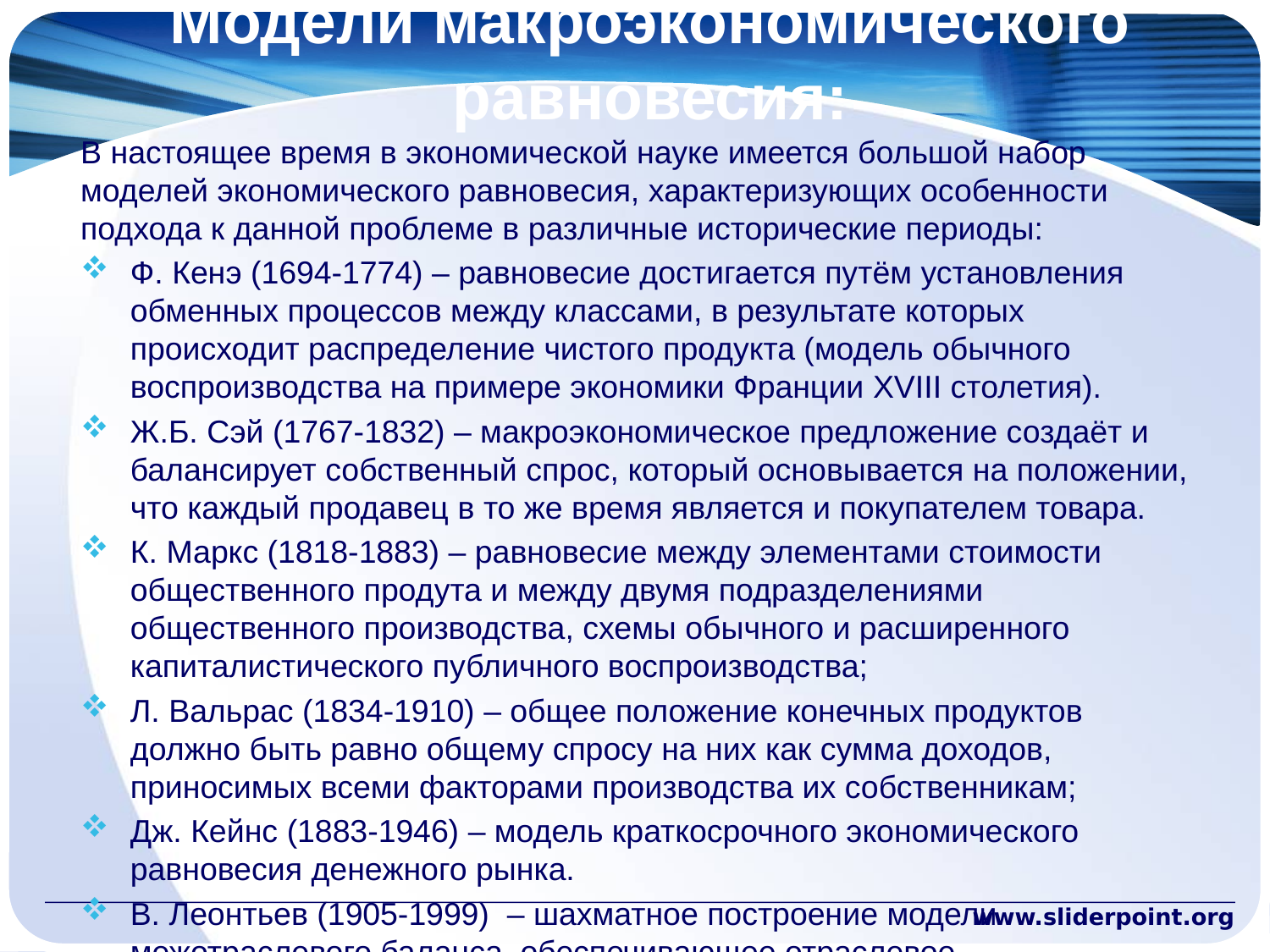

# Модели макроэкономического равновесия:
В настоящее время в экономической науке имеется большой набор моделей экономического равновесия, характеризующих особенности подхода к данной проблеме в различные исторические периоды:
Ф. Кенэ (1694-1774) – равновесие достигается путём установления обменных процессов между классами, в результате которых происходит распределение чистого продукта (модель обычного воспроизводства на примере экономики Франции XVIII столетия).
Ж.Б. Сэй (1767-1832) – макроэкономическое предложение создаёт и балансирует собственный спрос, который основывается на положении, что каждый продавец в то же время является и покупателем товара.
К. Маркс (1818-1883) – равновесие между элементами стоимости общественного продута и между двумя подразделениями общественного производства, схемы обычного и расширенного капиталистического публичного воспроизводства;
Л. Вальрас (1834-1910) – общее положение конечных продуктов должно быть равно общему спросу на них как сумма доходов, приносимых всеми факторами производства их собственникам;
Дж. Кейнс (1883-1946) – модель краткосрочного экономического равновесия денежного рынка.
В. Леонтьев (1905-1999)  – шахматное построение модели межотраслевого баланса, обеспечивающее отраслевое, межотраслевое и общее равновесие.

www.sliderpoint.org